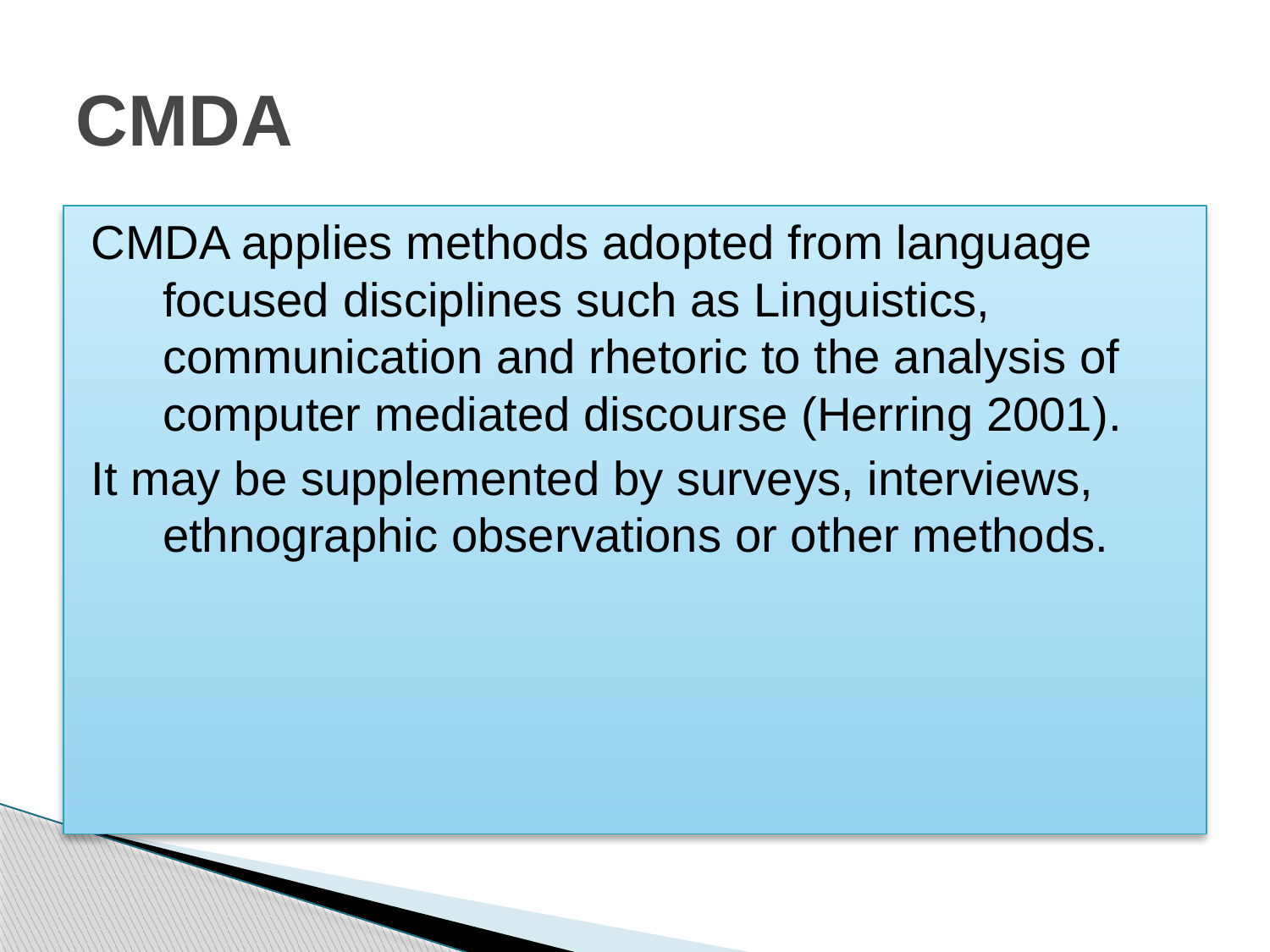

# CMDA
CMDA applies methods adopted from language focused disciplines such as Linguistics, communication and rhetoric to the analysis of computer mediated discourse (Herring 2001).
It may be supplemented by surveys, interviews, ethnographic observations or other methods.